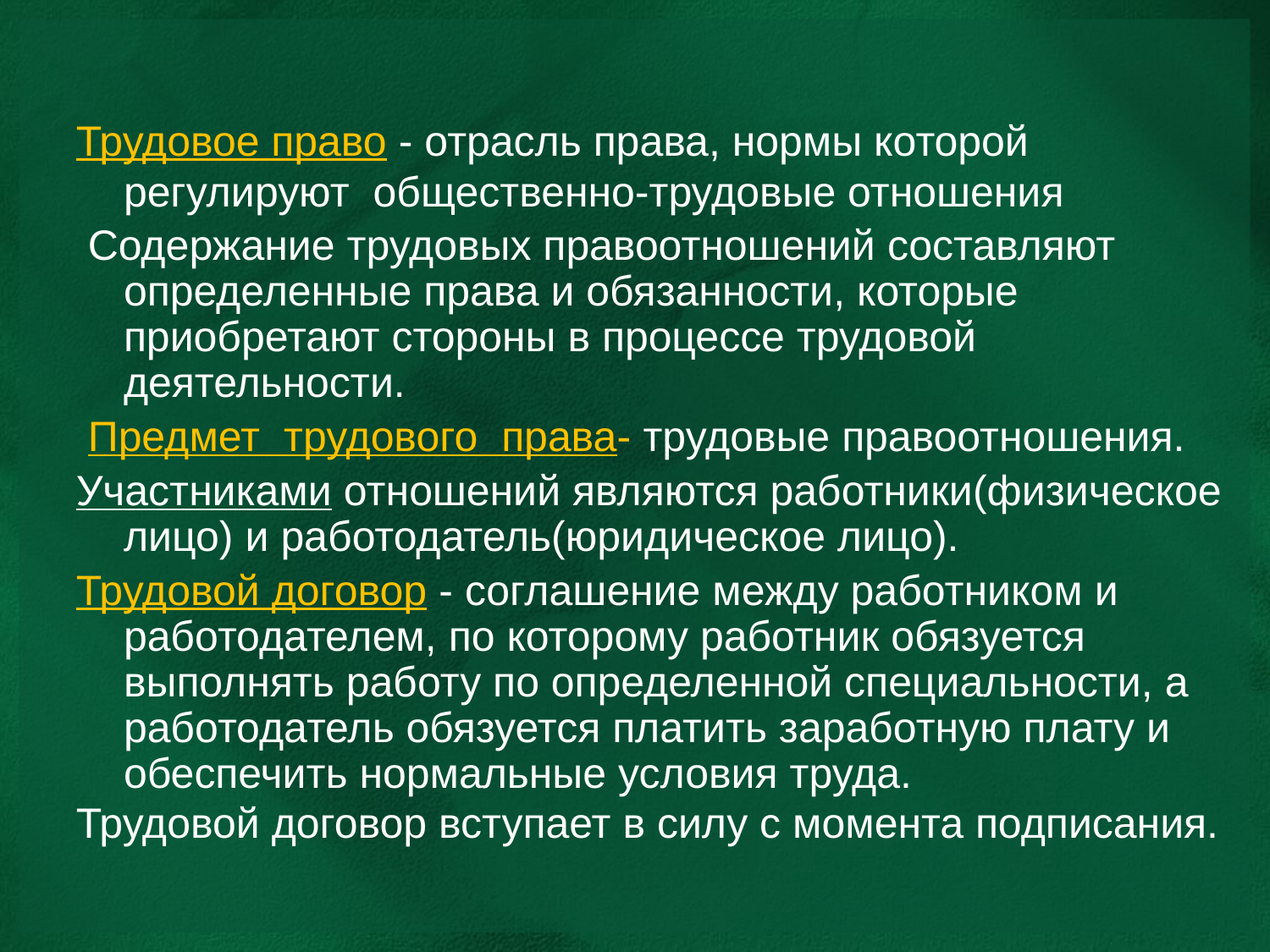

Трудовое право - отрасль права, нормы которой регулируют  общественно-трудовые отношения
 Содержание трудовых правоотношений составляют определенные права и обязанности, которые приобретают стороны в процессе трудовой деятельности.
 Предмет  трудового  права- трудовые правоотношения.
Участниками отношений являются работники(физическое лицо) и работодатель(юридическое лицо).
Трудовой договор - соглашение между работником и работодателем, по которому работник обязуется выполнять работу по определенной специальности, а работодатель обязуется платить заработную плату и обеспечить нормальные условия труда.
Трудовой договор вступает в силу с момента подписания.